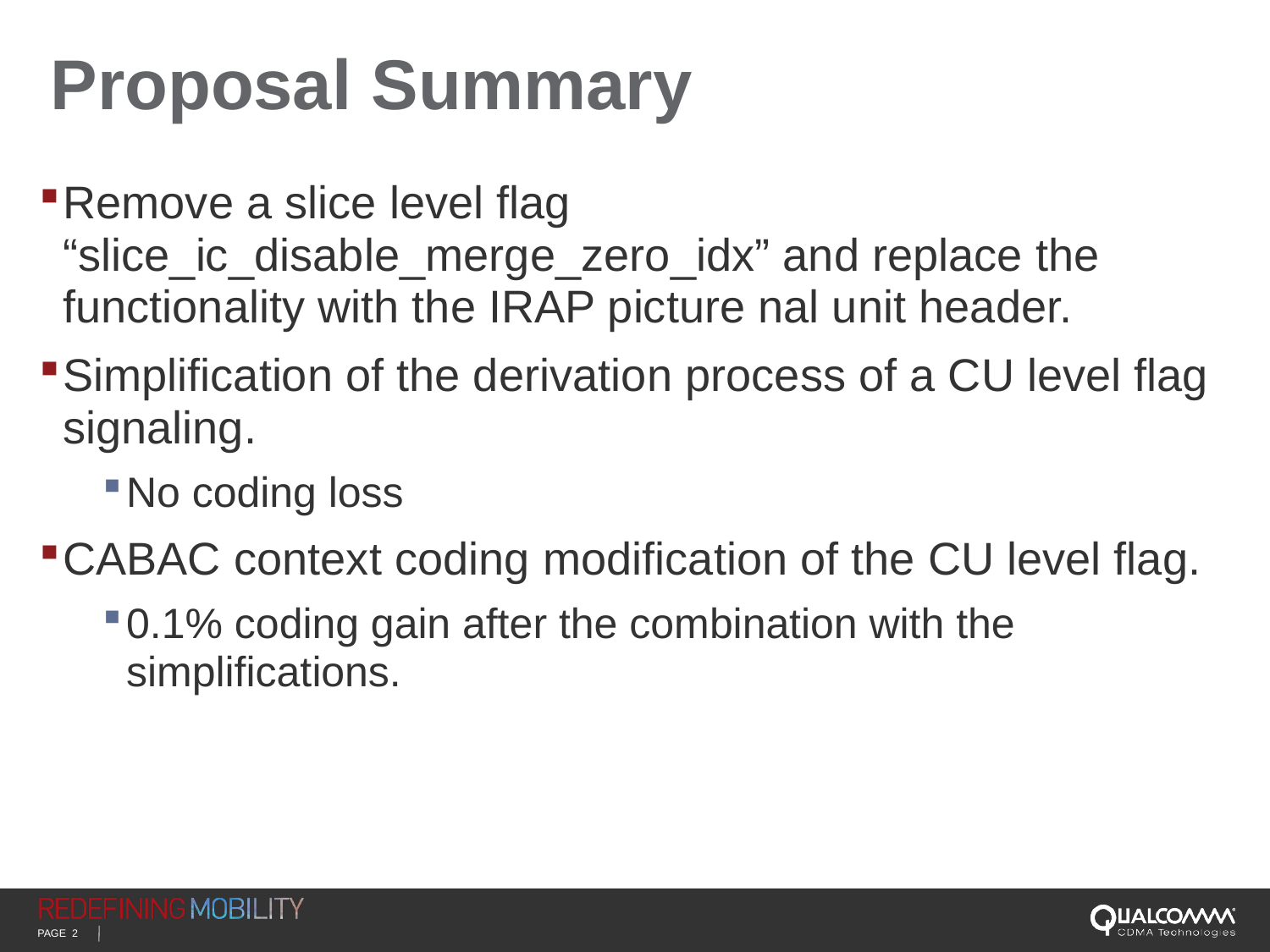

# Proposal Summary
Remove a slice level flag “slice_ic_disable_merge_zero_idx” and replace the functionality with the IRAP picture nal unit header.
Simplification of the derivation process of a CU level flag signaling.
No coding loss
CABAC context coding modification of the CU level flag.
0.1% coding gain after the combination with the simplifications.